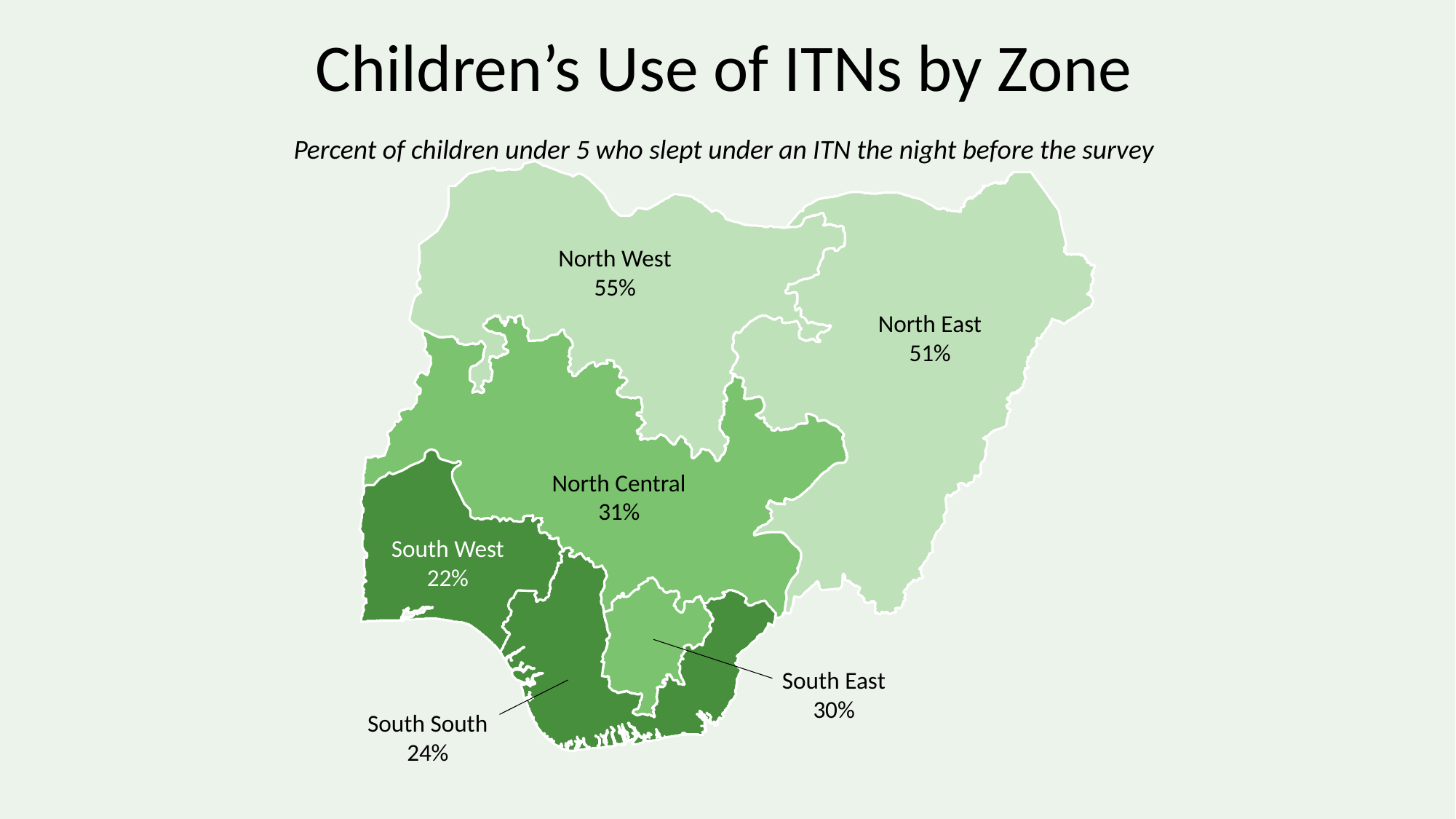

# Children’s Use of ITNs by Zone
Percent of children under 5 who slept under an ITN the night before the survey

North West
55%
North East
51%

North Central
31%
South West
22%

South East
30%
South South
24%